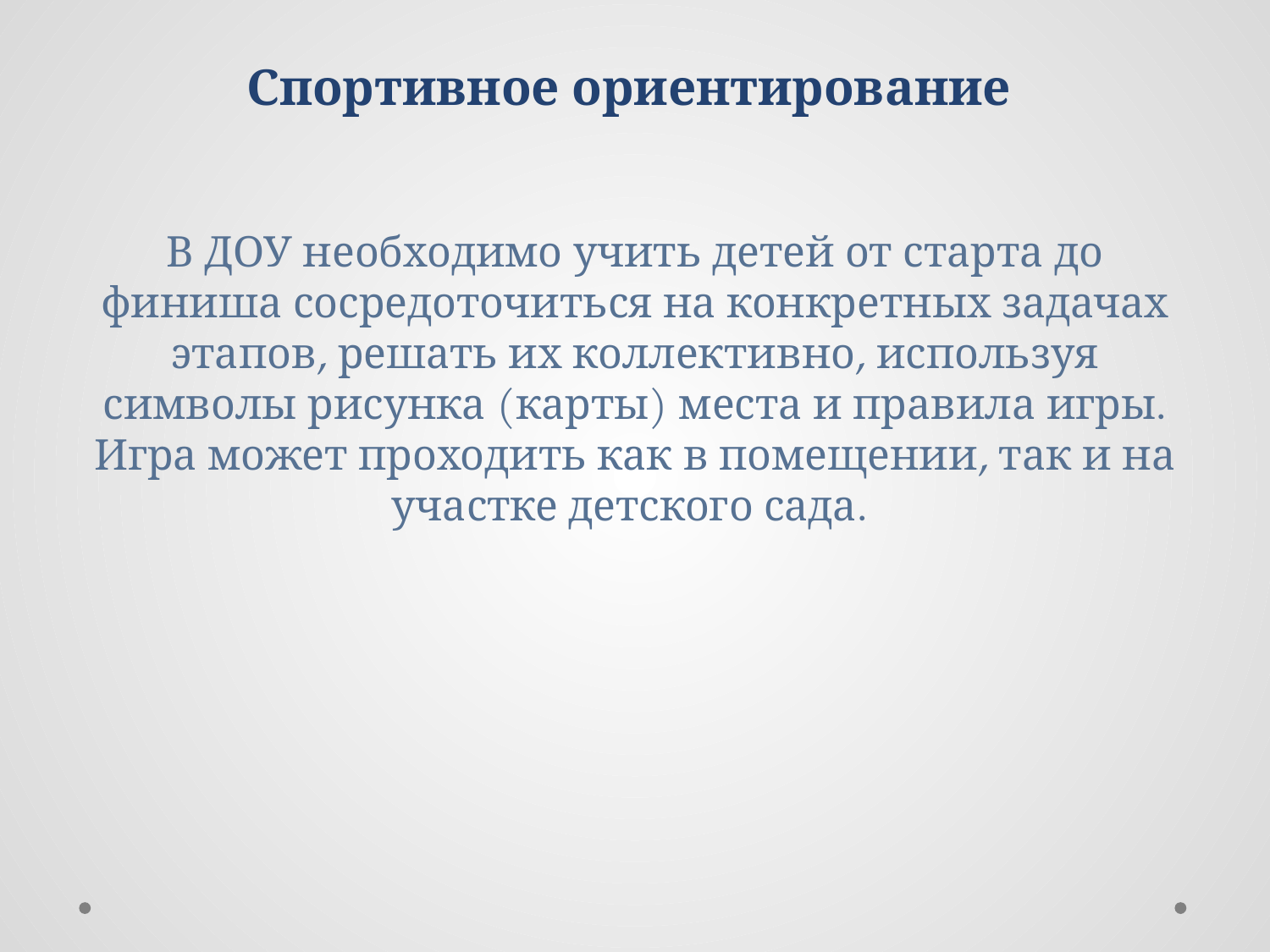

# Спортивное ориентирование В ДОУ необходимо учить детей от старта до финиша сосредоточиться на конкретных задачах этапов, решать их коллективно, используя символы рисунка (карты) места и правила игры. Игра может проходить как в помещении, так и на участке детского сада.